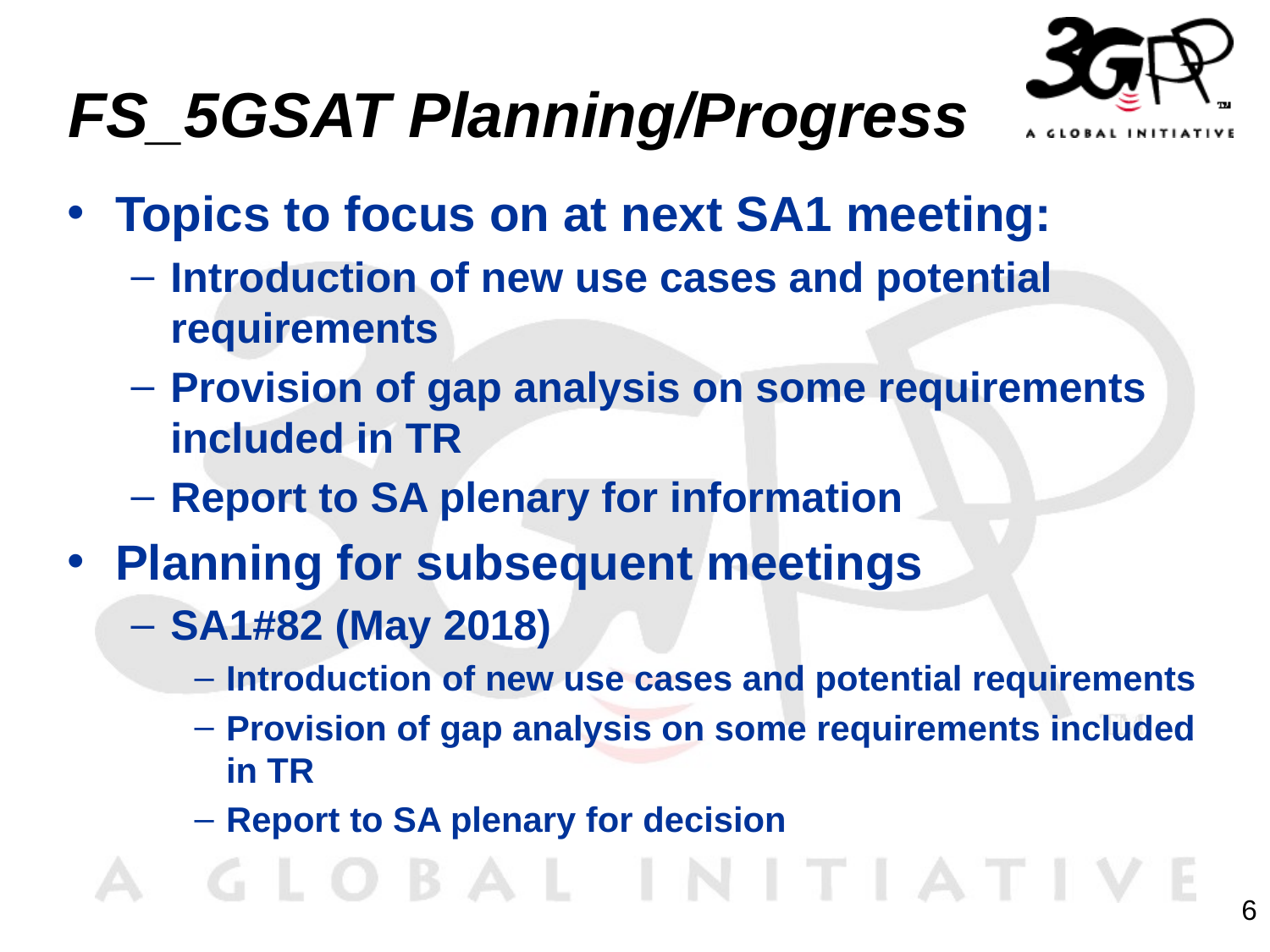

# FS_5GSAT Planning/Progress
Topics to focus on at next SA1 meeting:
Introduction of new use cases and potential requirements
Provision of gap analysis on some requirements included in TR
Report to SA plenary for information
Planning for subsequent meetings
SA1#82 (May 2018)
Introduction of new use cases and potential requirements
Provision of gap analysis on some requirements included in TR
Report to SA plenary for decision

6